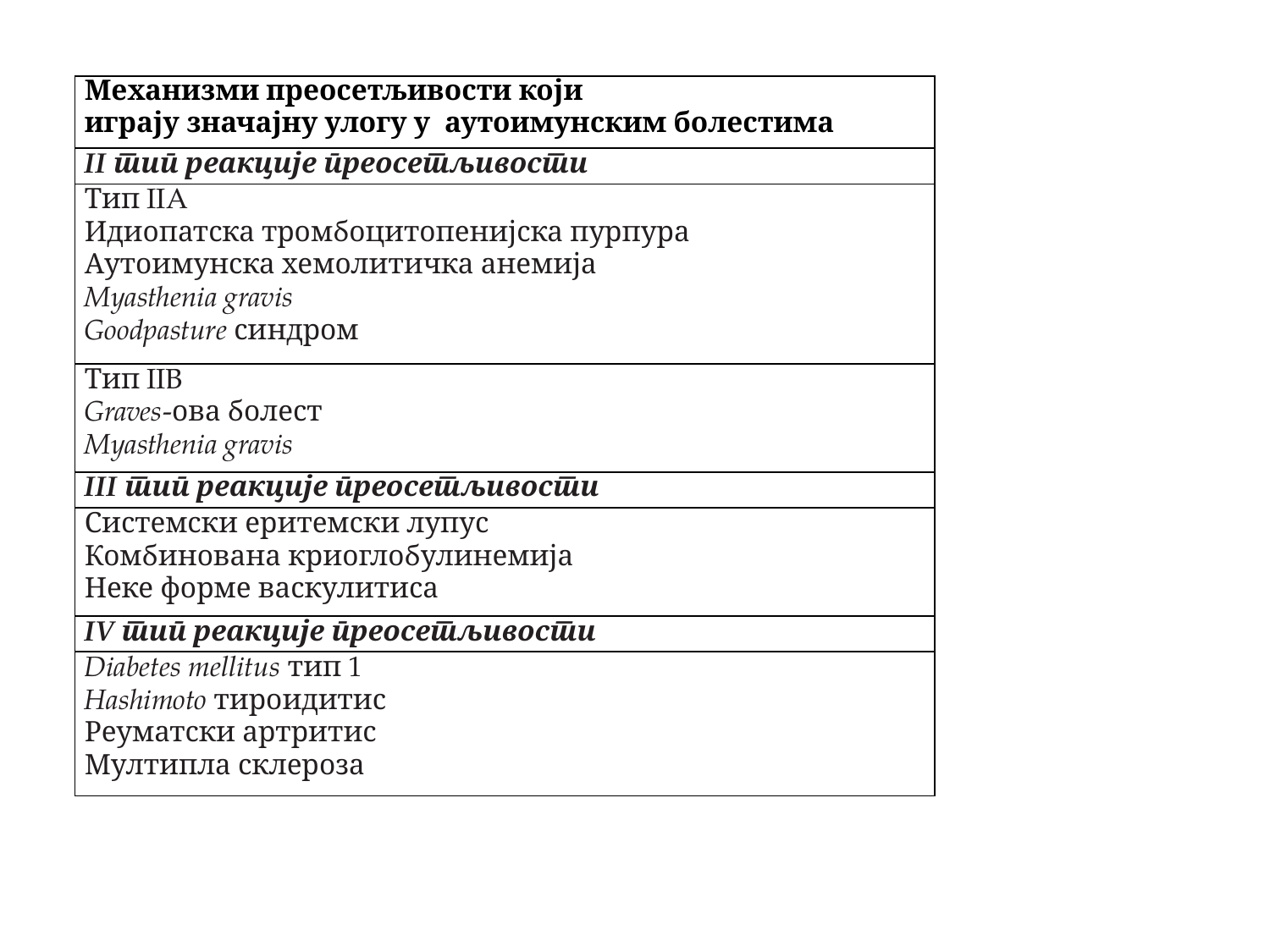

| Механизми преосетљивости који играју значајну улогу у аутоимунским болестима |
| --- |
| II тип реакције преосетљивости |
| Тип IIA Идиопатска тромбоцитопенијска пурпура Аутоимунска хемолитичка анемија Myasthenia gravis Goodpasture синдром |
| Тип IIB Graves-ова болест Myasthenia gravis |
| III тип реакције преосетљивости |
| Системски еритемски лупус Комбинована криоглобулинемија Неке форме васкулитиса |
| IV тип реакције преосетљивости |
| Diabetes mellitus тип 1 Hashimoto тироидитис Реуматски артритис Мултипла склероза |